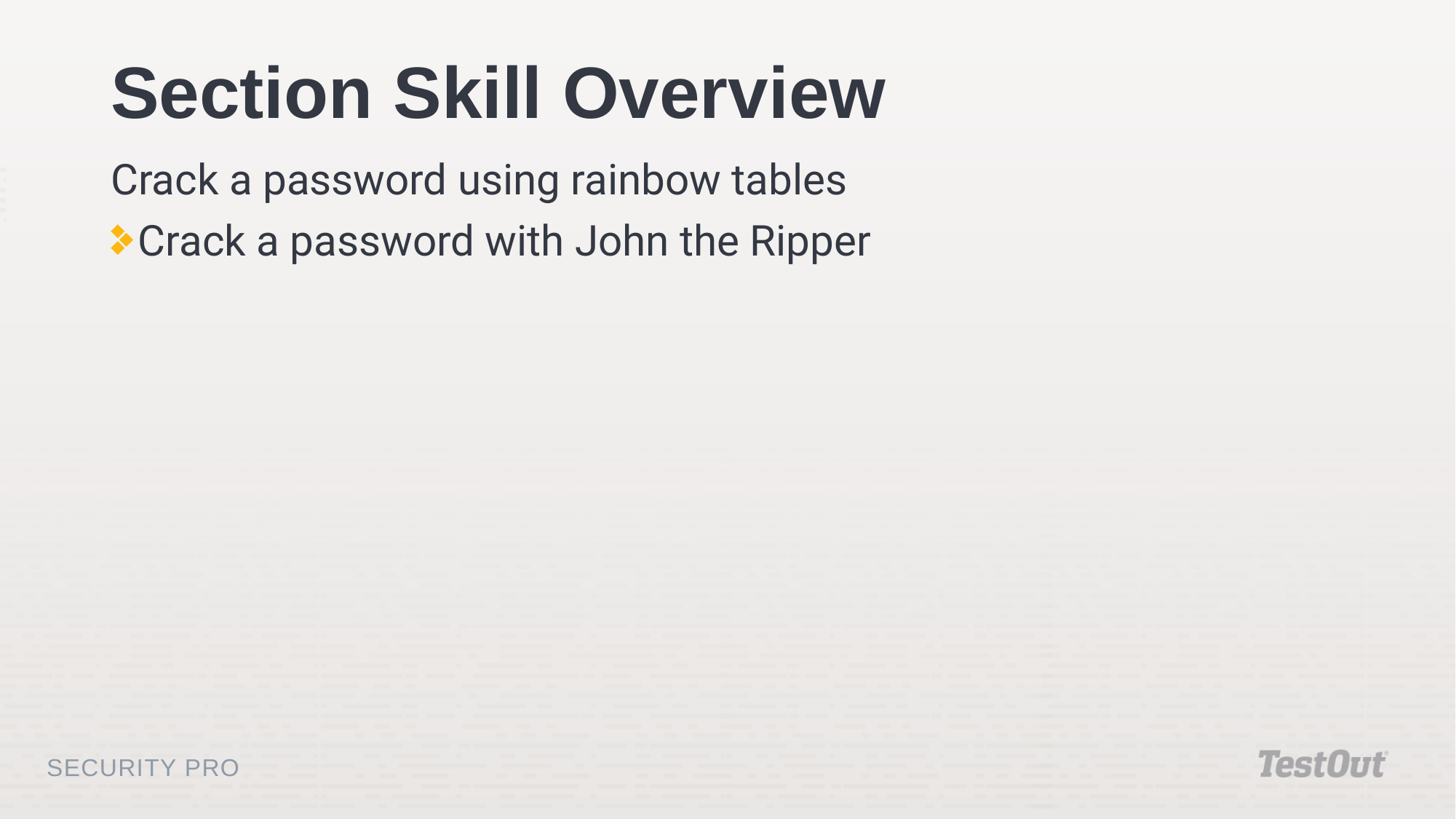

# Section Skill Overview
Crack a password using rainbow tables
Crack a password with John the Ripper
Security Pro